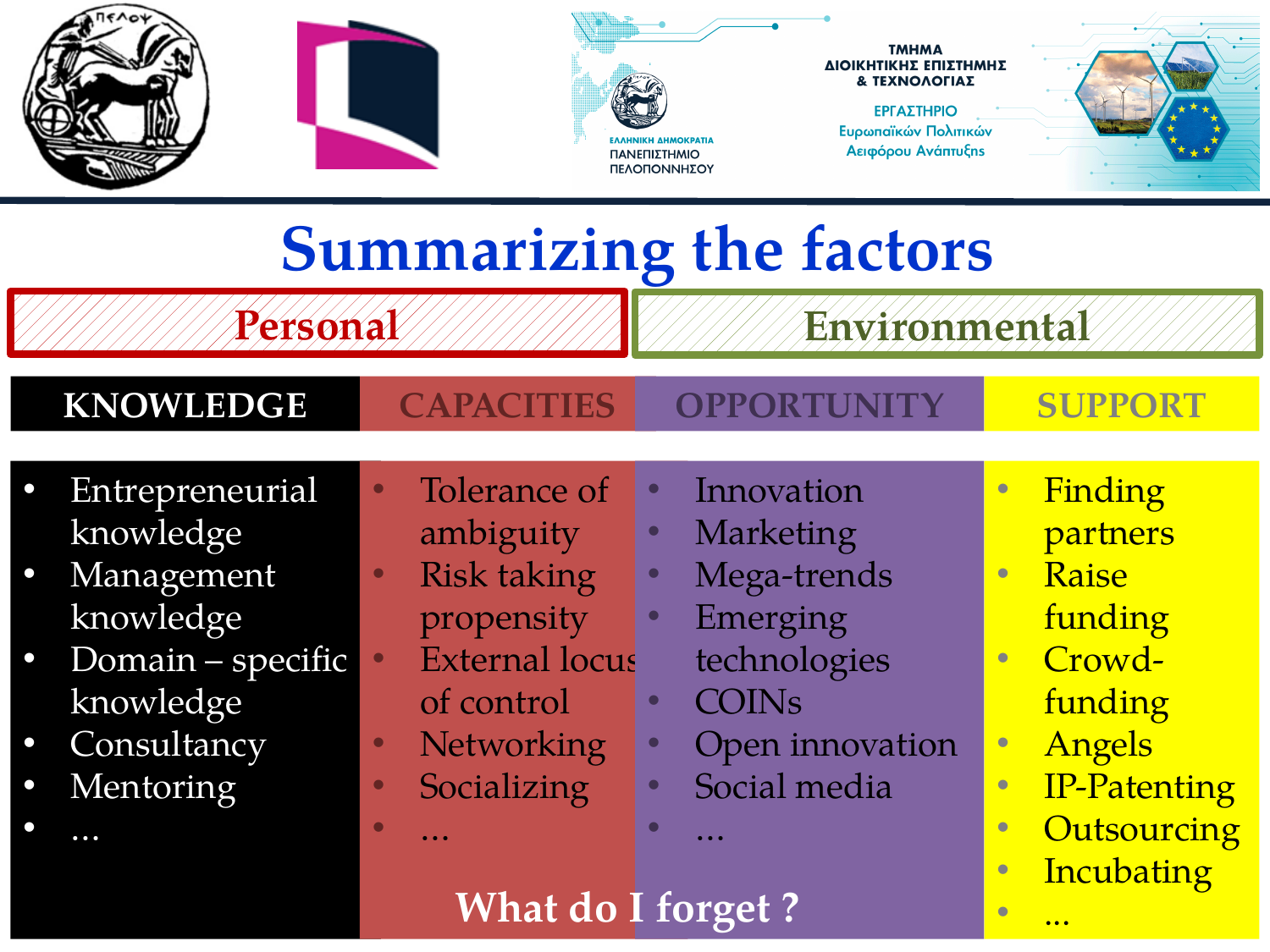

Summarizing the factors
Personal
Environmental
KNOWLEDGE
CAPACITIES
OPPORTUNITY
SUPPORT
Entrepreneurial knowledge
Management knowledge
Domain – specific knowledge
Consultancy
Mentoring
…

Tolerance of ambiguity
Risk taking propensity
External locus of control
Networking
Socializing
…

Innovation
Marketing
Mega-trends
Emerging technologies
COINs
Open innovation
Social media
…

Finding partners
Raise funding
Crowd-funding
Angels
IP-Patenting
Outsourcing
Incubating
...
What do I forget ?